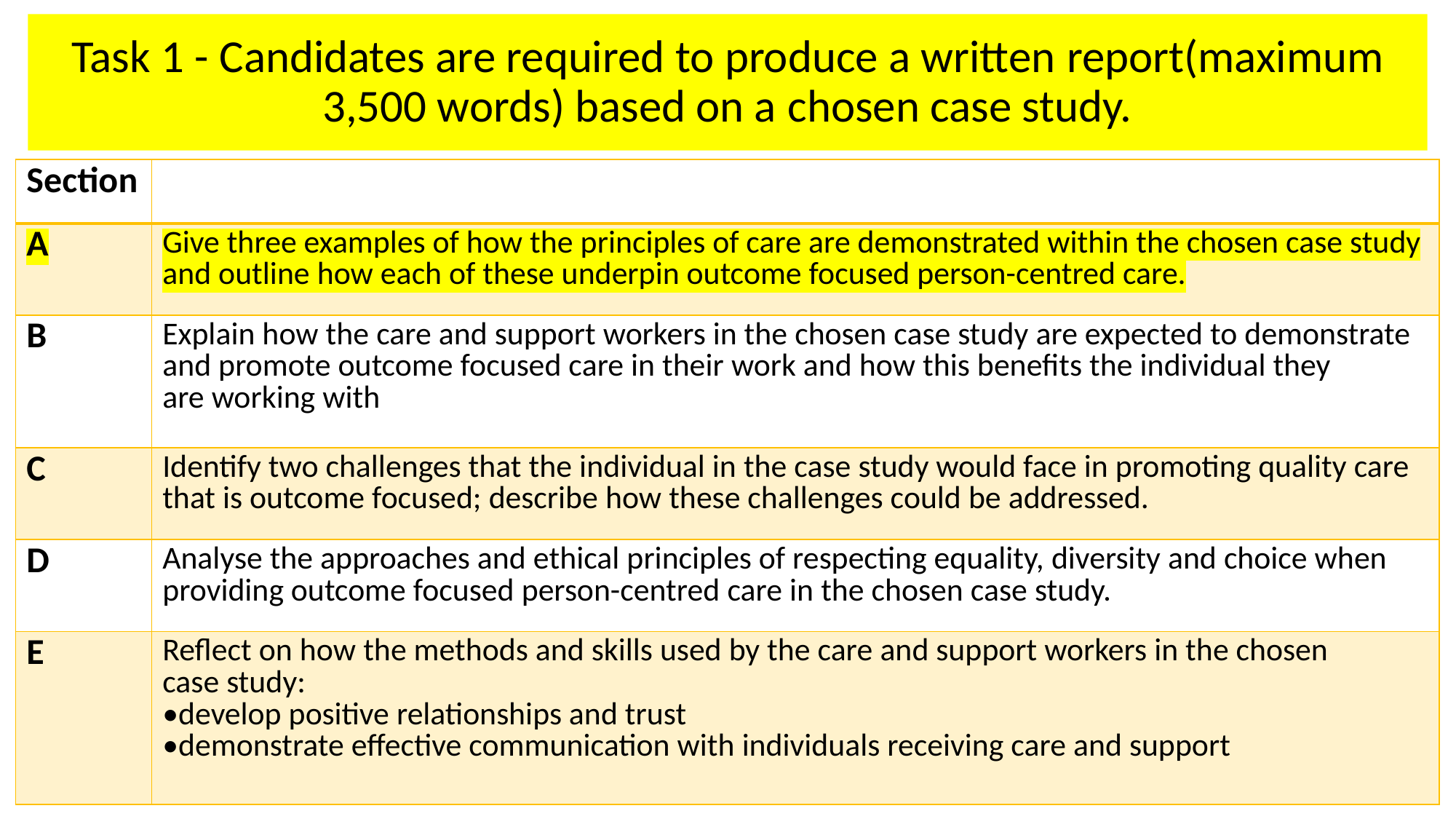

# Task 1 - Candidates are required to produce a written report(maximum 3,500 words) based on a chosen case study.
| Section |  |
| --- | --- |
| A | Give three examples of how the principles of care are demonstrated within the chosen case study and outline how each of these underpin outcome focused person-centred care. |
| B | Explain how the care and support workers in the chosen case study are expected to demonstrate and promote outcome focused care in their work and how this benefits the individual they are working with |
| C | Identify two challenges that the individual in the case study would face in promoting quality care that is outcome focused; describe how these challenges could be addressed. |
| D | Analyse the approaches and ethical principles of respecting equality, diversity and choice when providing outcome focused person-centred care in the chosen case study. |
| E | Reflect on how the methods and skills used by the care and support workers in the chosen case study: •develop positive relationships and trust •demonstrate effective communication with individuals receiving care and support |